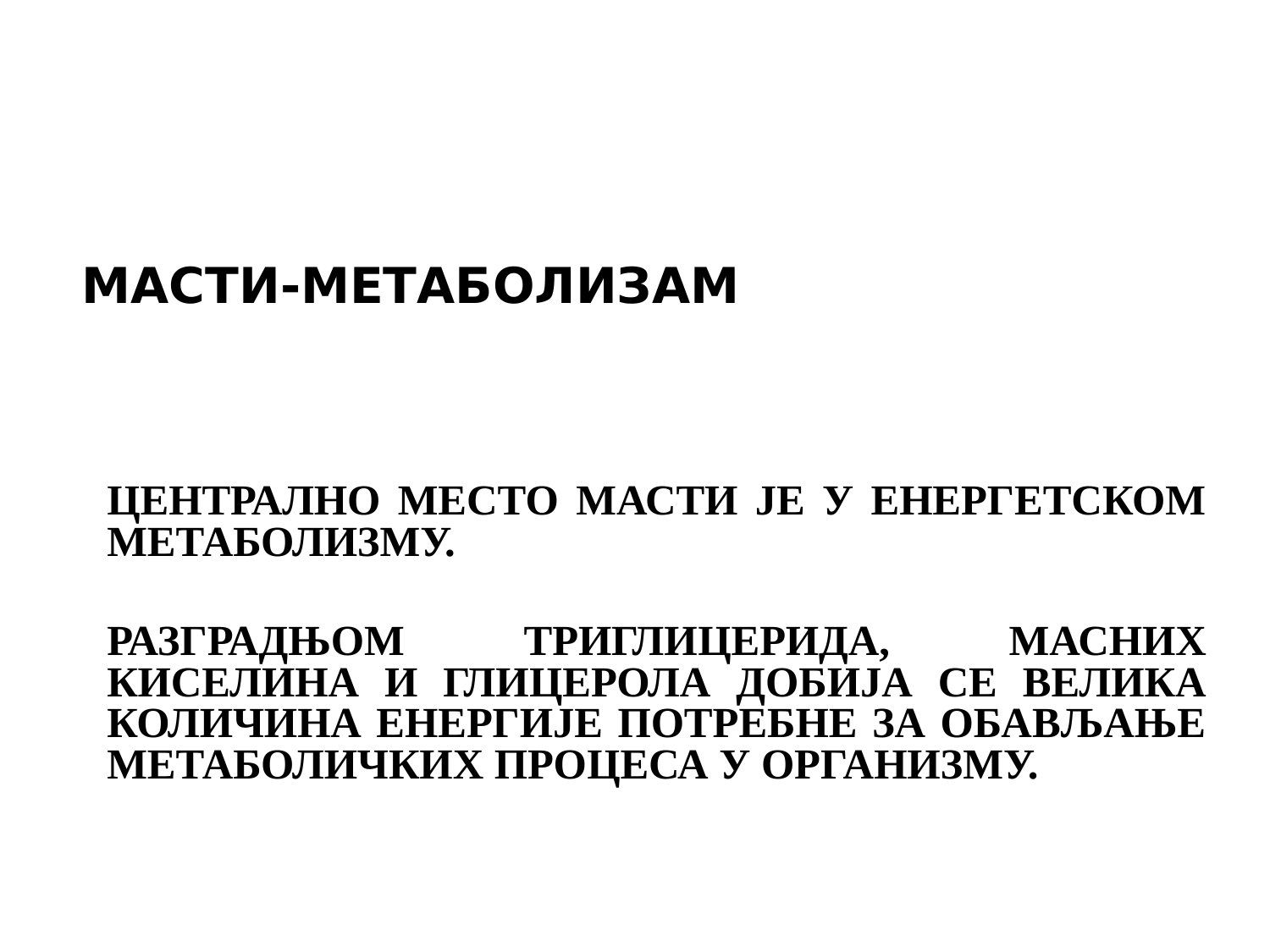

МАСТИ-МЕТАБОЛИЗАМ
	ЦЕНТРАЛНО МЕСТО МАСТИ ЈЕ У ЕНЕРГЕТСКОМ МЕТАБОЛИЗМУ.

	РАЗГРАДЊОМ ТРИГЛИЦЕРИДА, МАСНИХ КИСЕЛИНА И ГЛИЦЕРОЛА ДОБИЈА СЕ ВЕЛИКА КОЛИЧИНА ЕНЕРГИЈЕ ПОТРЕБНЕ ЗА ОБАВЉАЊЕ МЕТАБОЛИЧКИХ ПРОЦЕСА У ОРГАНИЗМУ.